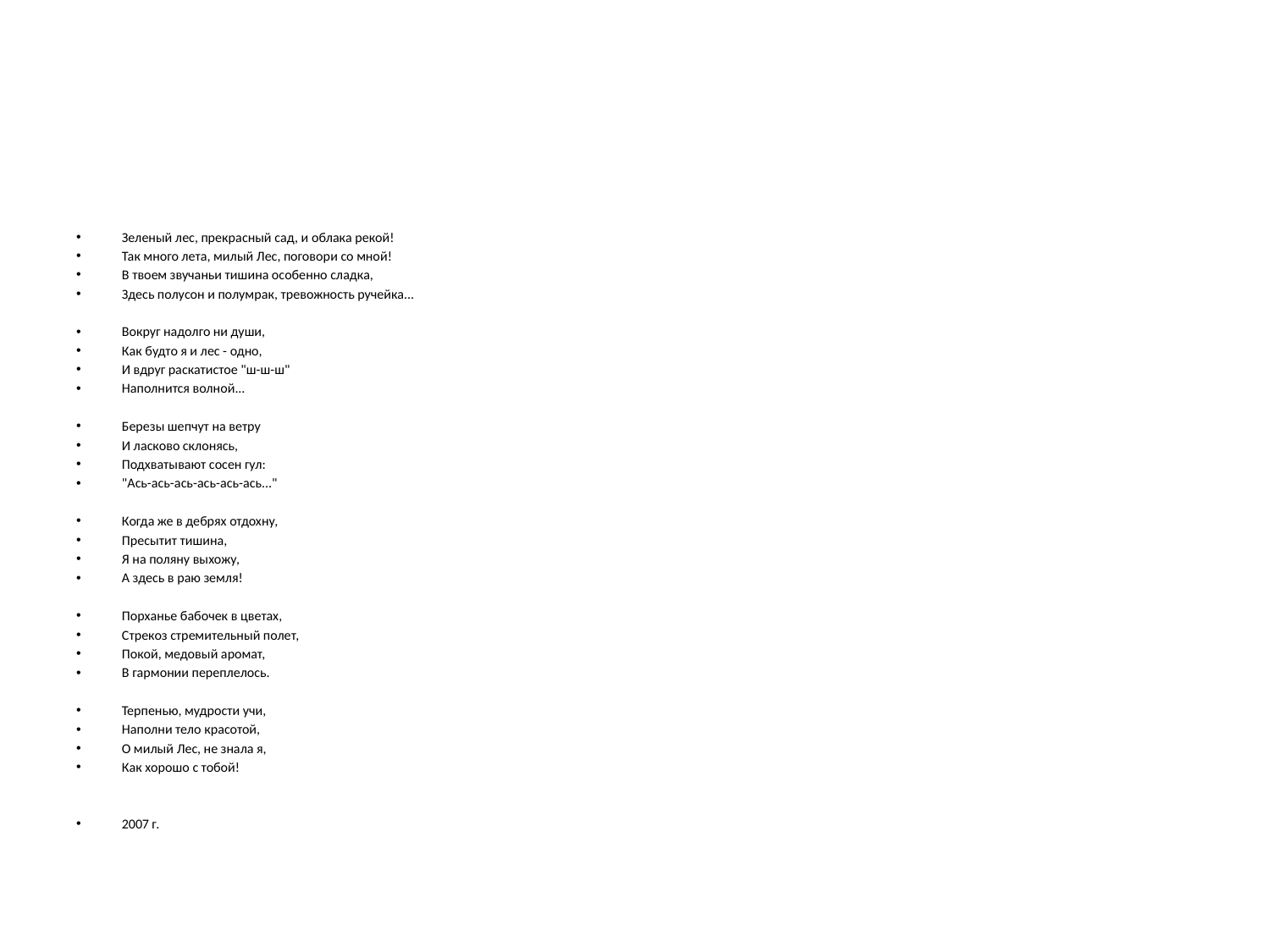

#
Зеленый лес, прекрасный сад, и облака рекой!
Так много лета, милый Лес, поговори со мной!
В твоем звучаньи тишина особенно сладка,
Здесь полусон и полумрак, тревожность ручейка...

Вокруг надолго ни души,
Как будто я и лес - одно,
И вдруг раскатистое "ш-ш-ш"
Наполнится волной...

Березы шепчут на ветру
И ласково склонясь,
Подхватывают сосен гул:
"Ась-ась-ась-ась-ась-ась..."

Когда же в дебрях отдохну,
Пресытит тишина,
Я на поляну выхожу,
А здесь в раю земля!

Порханье бабочек в цветах,
Стрекоз стремительный полет,
Покой, медовый аромат,
В гармонии переплелось.

Терпенью, мудрости учи,
Наполни тело красотой,
О милый Лес, не знала я,
Как хорошо с тобой!

2007 г.